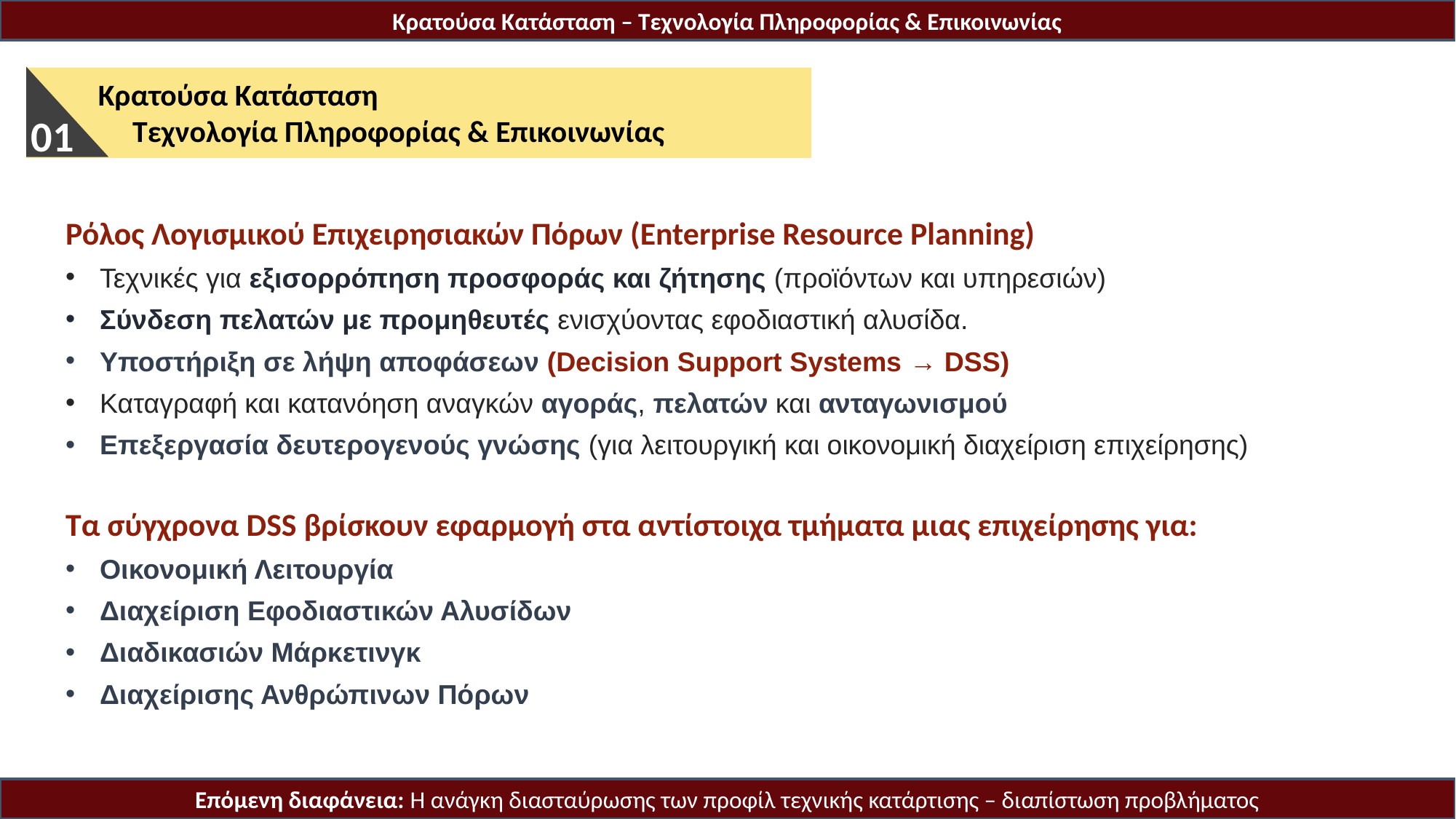

Κρατούσα Κατάσταση – Τεχνολογία Πληροφορίας & Επικοινωνίας

Κρατούσα Κατάσταση
     Τεχνολογία Πληροφορίας & Επικοινωνίας
01
Ρόλος Λογισμικού Επιχειρησιακών Πόρων (Enterprise Resource Planning)
Τεχνικές για εξισορρόπηση προσφοράς και ζήτησης (προϊόντων και υπηρεσιών)
Σύνδεση πελατών με προμηθευτές ενισχύοντας εφοδιαστική αλυσίδα.
Υποστήριξη σε λήψη αποφάσεων (Decision Support Systems → DSS)
Καταγραφή και κατανόηση αναγκών αγοράς, πελατών και ανταγωνισμού
Επεξεργασία δευτερογενούς γνώσης (για λειτουργική και οικονομική διαχείριση επιχείρησης)

Τα σύγχρονα DSS βρίσκουν εφαρμογή στα αντίστοιχα τμήματα μιας επιχείρησης για:
Οικονομική Λειτουργία
Διαχείριση Εφοδιαστικών Αλυσίδων
Διαδικασιών Μάρκετινγκ
Διαχείρισης Ανθρώπινων Πόρων
Επόμενη διαφάνεια: Η ανάγκη διασταύρωσης των προφίλ τεχνικής κατάρτισης – διαπίστωση προβλήματος